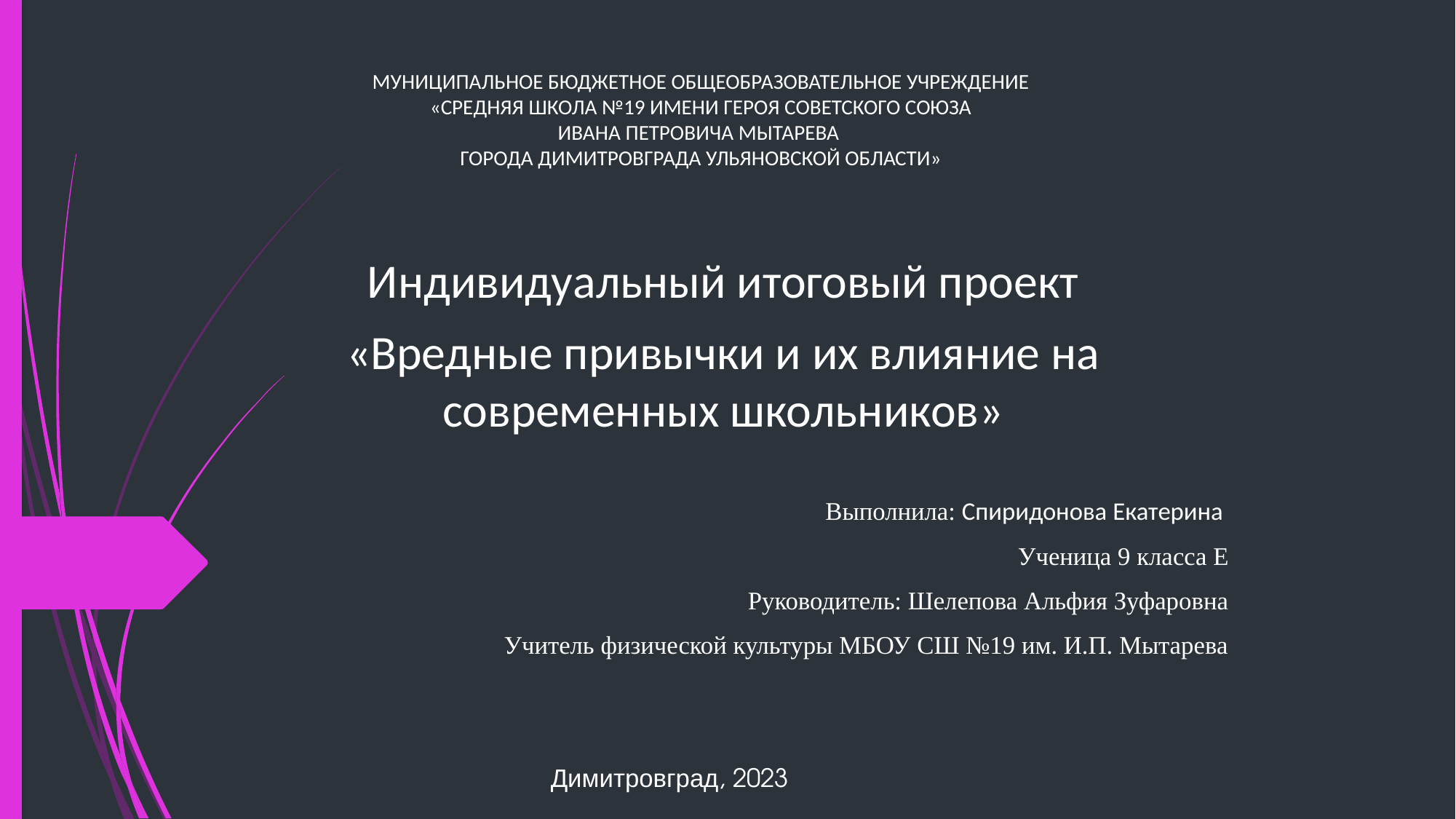

# МУНИЦИПАЛЬНОЕ БЮДЖЕТНОЕ ОБЩЕОБРАЗОВАТЕЛЬНОЕ УЧРЕЖДЕНИЕ «СРЕДНЯЯ ШКОЛА №19 ИМЕНИ ГЕРОЯ СОВЕТСКОГО СОЮЗА ИВАНА ПЕТРОВИЧА МЫТАРЕВА ГОРОДА ДИМИТРОВГРАДА УЛЬЯНОВСКОЙ ОБЛАСТИ»
Индивидуальный итоговый проект
«Вредные привычки и их влияние на современных школьников»

Выполнила: Спиридонова Екатерина
Ученица 9 класса Е
Руководитель: Шелепова Альфия Зуфаровна
Учитель физической культуры МБОУ СШ №19 им. И.П. Мытарева

                                               Димитровград, 2023